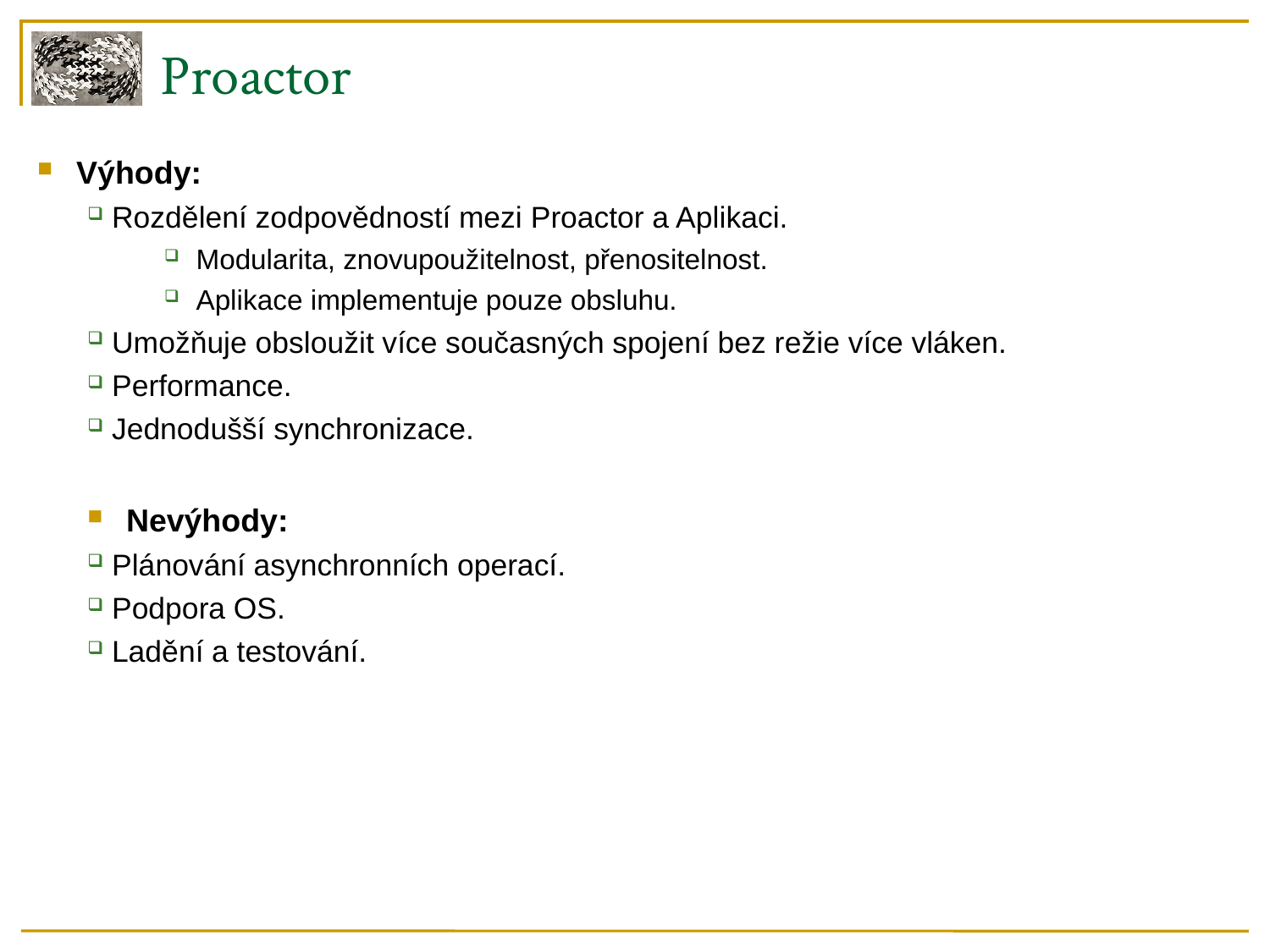

Proactor
 Výhody:
Rozdělení zodpovědností mezi Proactor a Aplikaci.
Modularita, znovupoužitelnost, přenositelnost.
Aplikace implementuje pouze obsluhu.
Umožňuje obsloužit více současných spojení bez režie více vláken.
Performance.
Jednodušší synchronizace.

 Nevýhody:
Plánování asynchronních operací.
Podpora OS.
Ladění a testování.